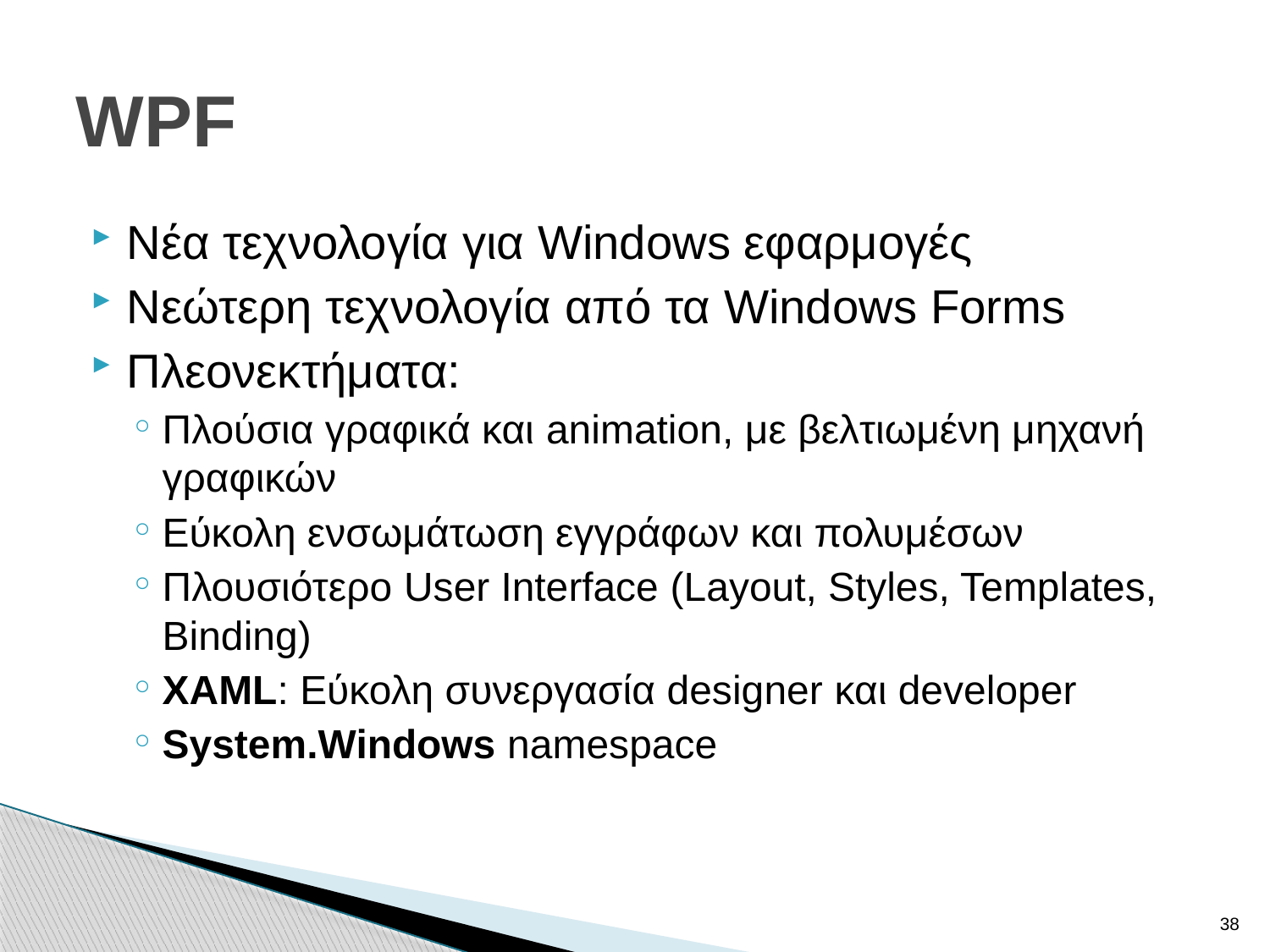

# WPF
Νέα τεχνολογία για Windows εφαρμογές
Νεώτερη τεχνολογία από τα Windows Forms
Πλεονεκτήματα:
Πλούσια γραφικά και animation, με βελτιωμένη μηχανή γραφικών
Εύκολη ενσωμάτωση εγγράφων και πολυμέσων
Πλουσιότερο User Interface (Layout, Styles, Templates, Binding)
XAML: Εύκολη συνεργασία designer και developer
System.Windows namespace
38